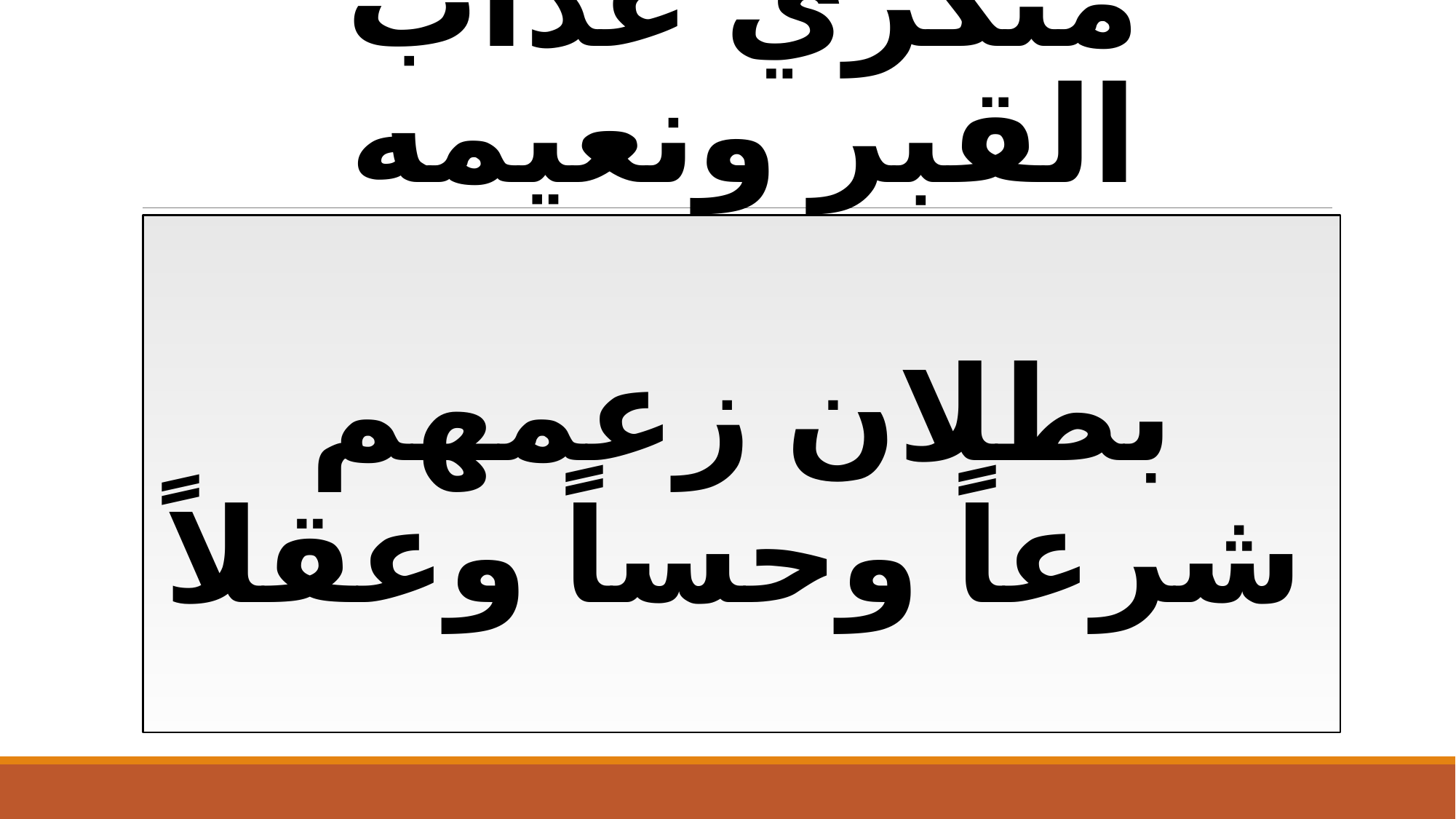

# منكري عذاب القبر ونعيمه

بطلان زعمهم شرعاً وحساً وعقلاً